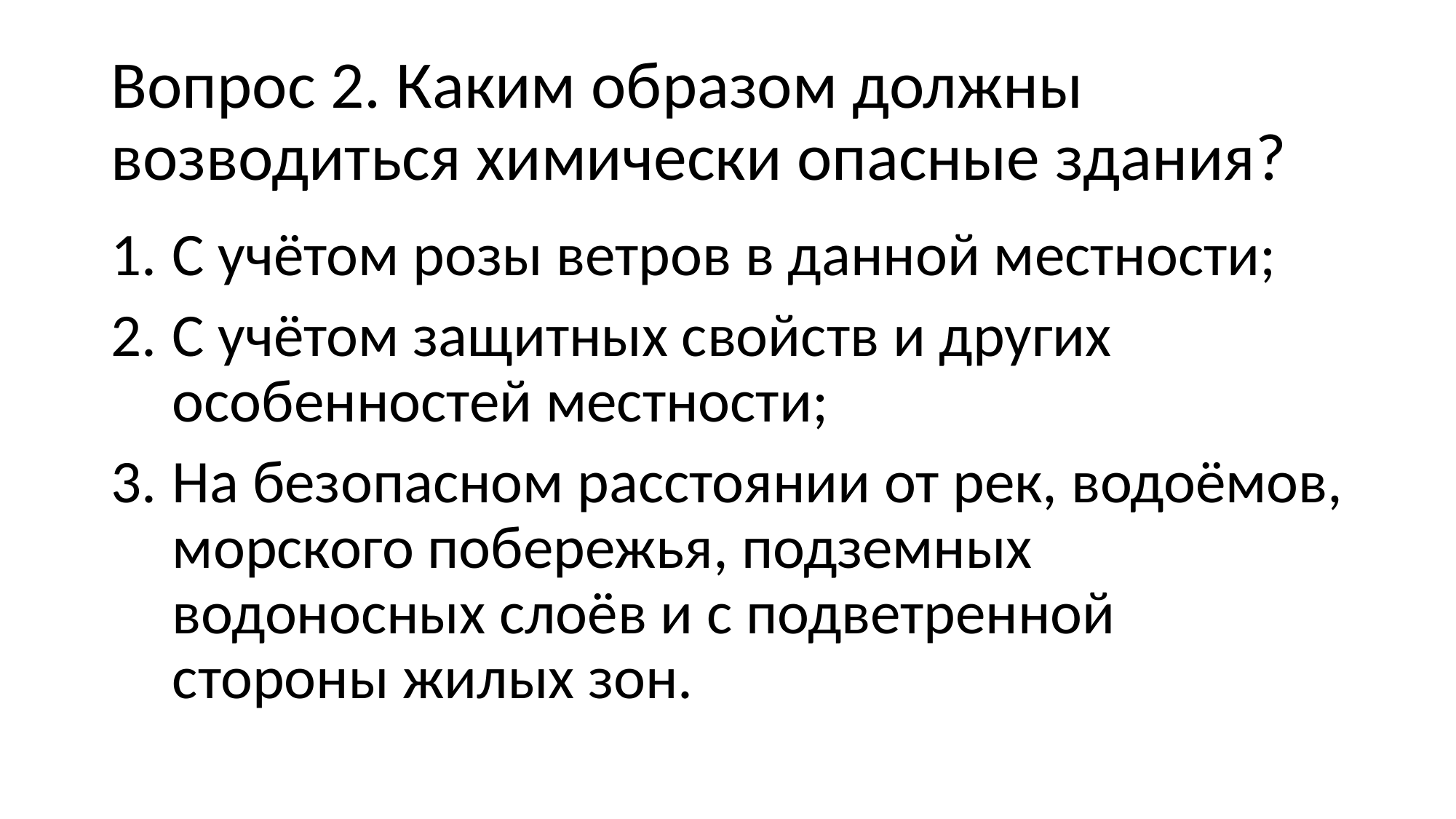

# Вопрос 2. Каким образом должны возводиться химически опасные здания?
С учётом розы ветров в данной местности;
С учётом защитных свойств и других особенностей местности;
На безопасном расстоянии от рек, водоёмов, морского побережья, подземных водоносных слоёв и с подветренной стороны жилых зон.